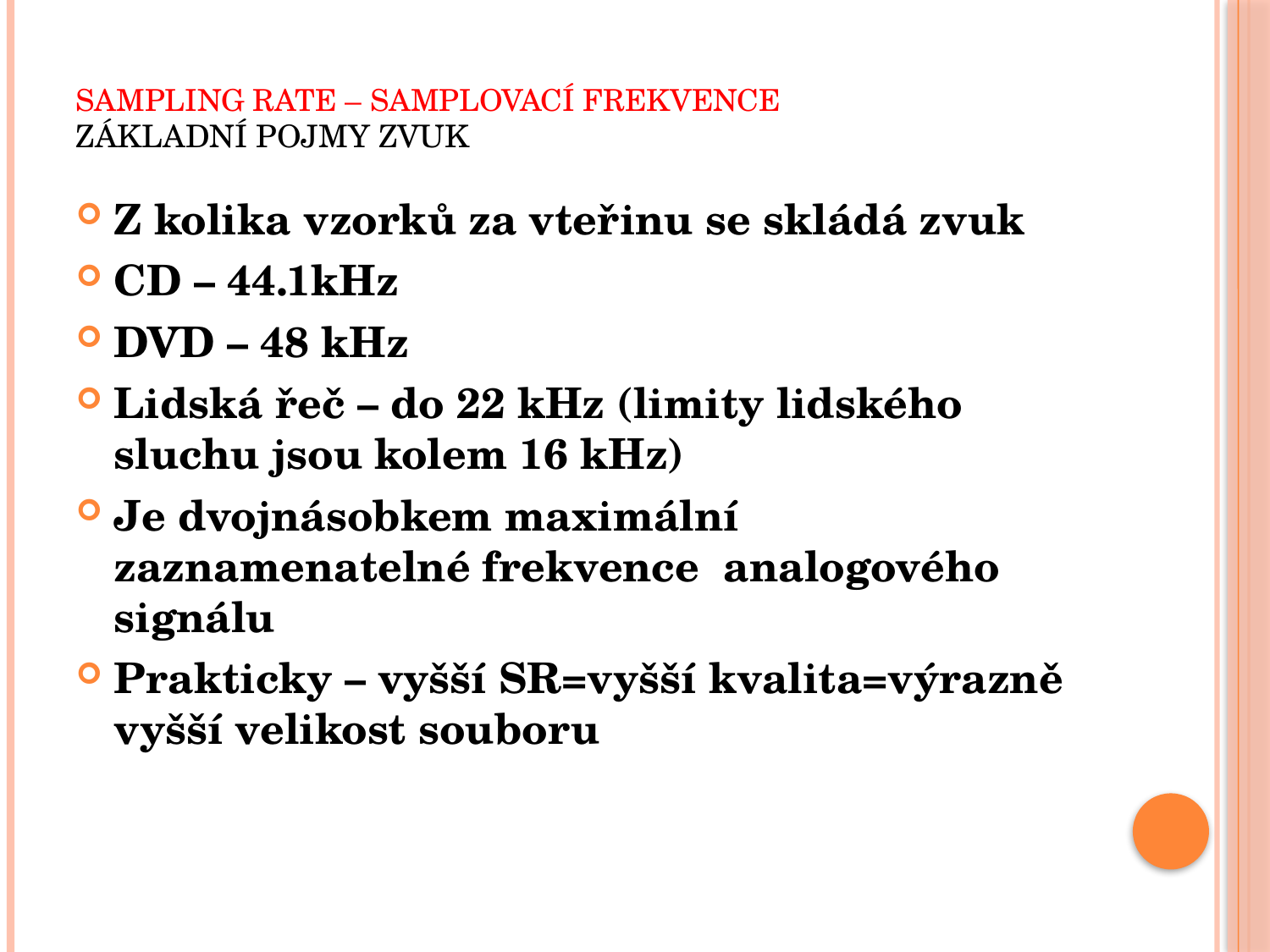

# Sampling rate – samplovací frekvence Základní pojmy zvuk
Z kolika vzorků za vteřinu se skládá zvuk
CD – 44.1kHz
DVD – 48 kHz
Lidská řeč – do 22 kHz (limity lidského sluchu jsou kolem 16 kHz)
Je dvojnásobkem maximální zaznamenatelné frekvence  analogového signálu
Prakticky – vyšší SR=vyšší kvalita=výrazně vyšší velikost souboru